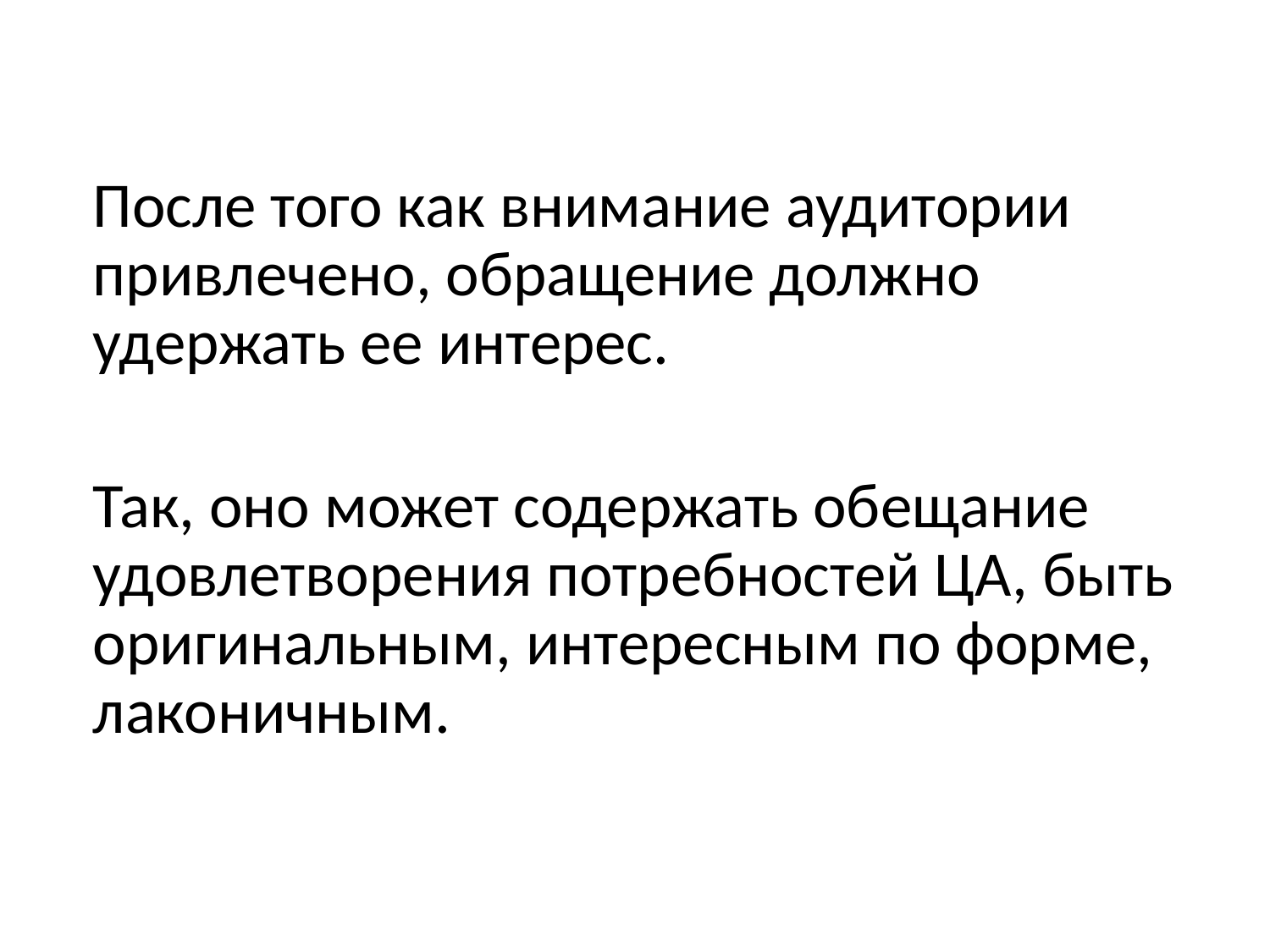

После того как внимание аудитории привлечено, обращение должно удержать ее интерес.

Так, оно может содержать обещание удовлетворения потребностей ЦА, быть оригинальным, интересным по форме,  лаконичным.